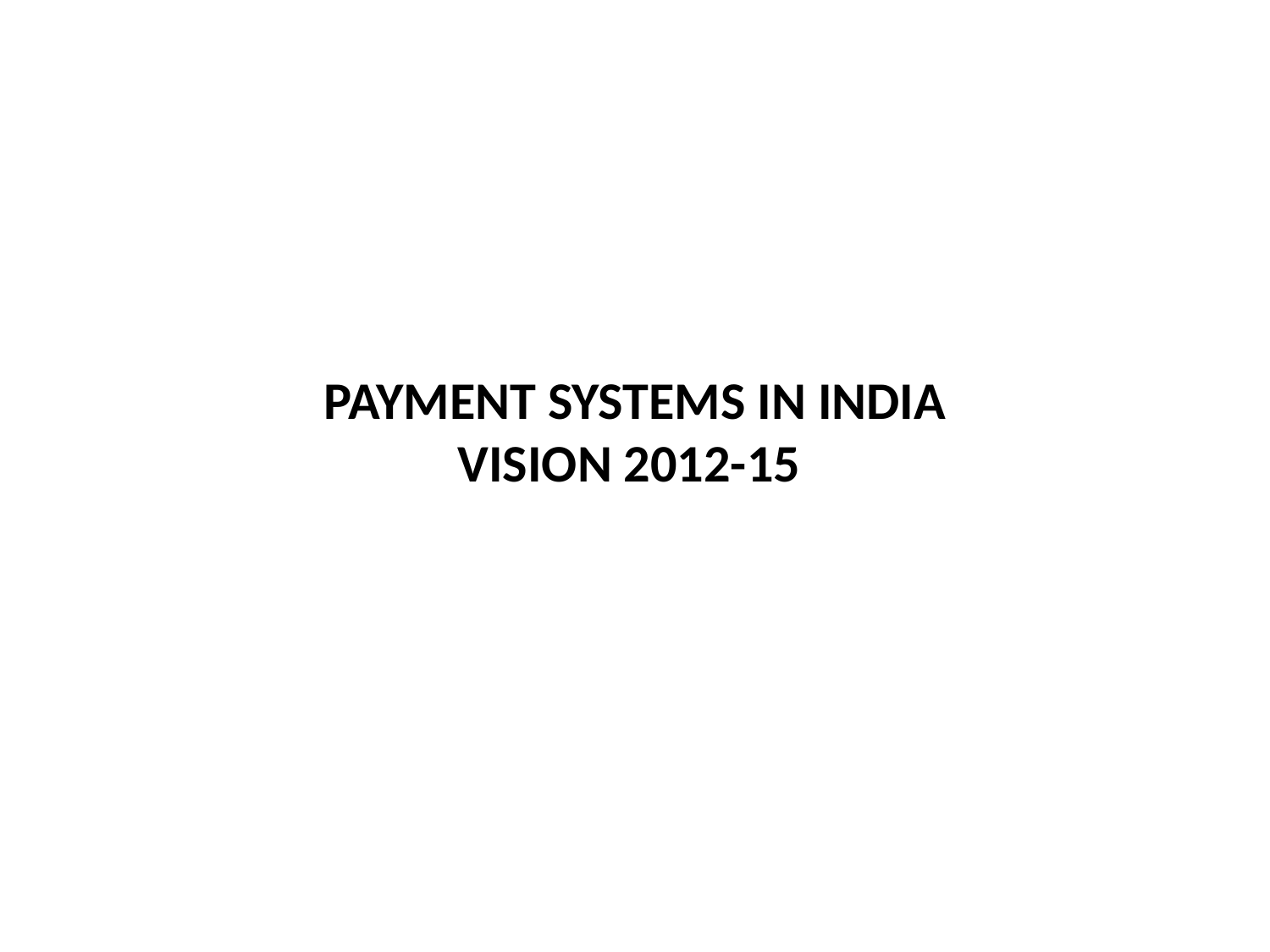

# PAYMENT SYSTEMS IN INDIA VISION 2012-15